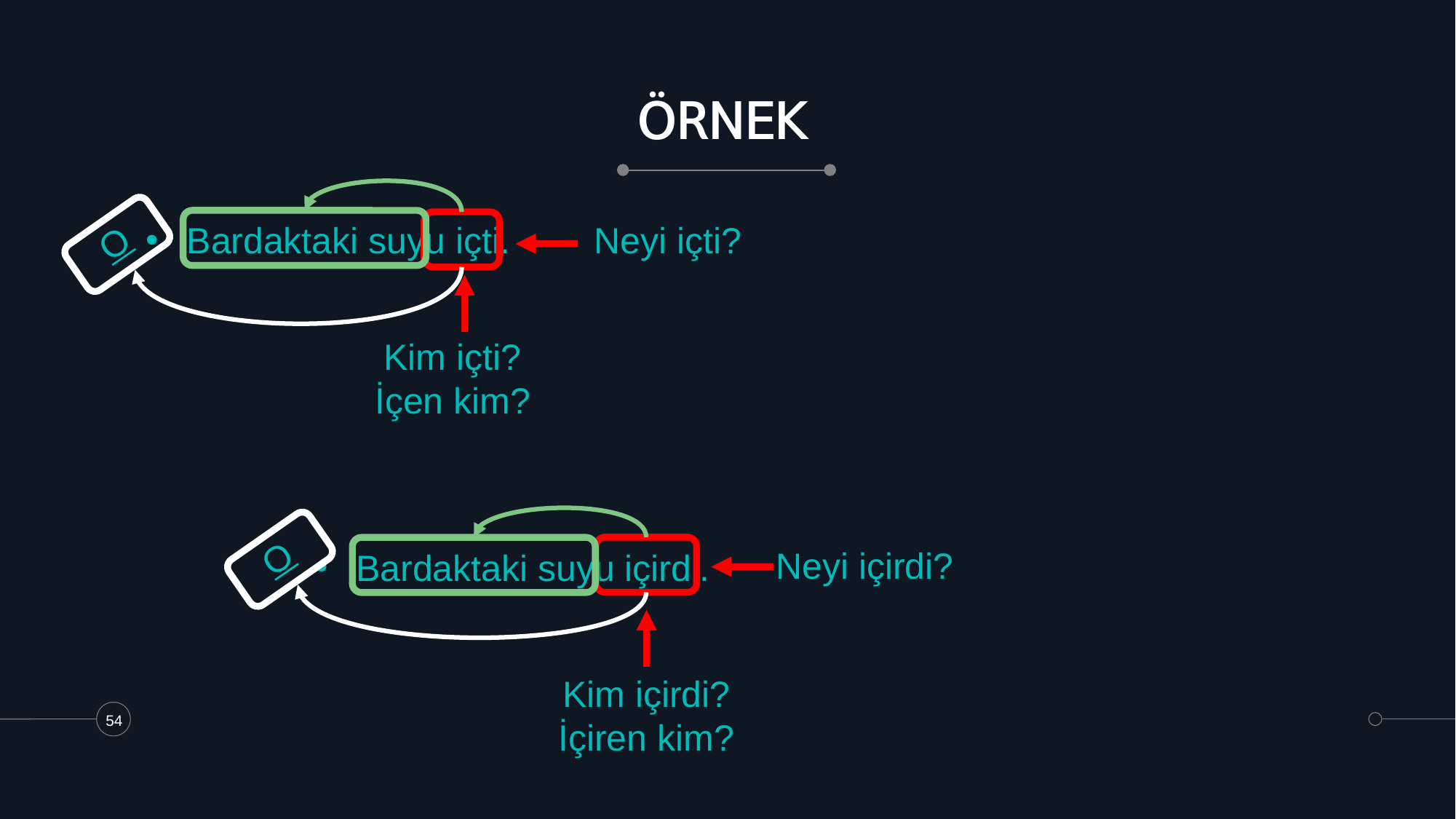

# ÖRNEK

Bardaktaki suyu içti.
Neyi içti?
O

Kim içti?
İçen kim?
O

Neyi içirdi?

Bardaktaki suyu içirdi.
Kim içirdi?
İçiren kim?
54